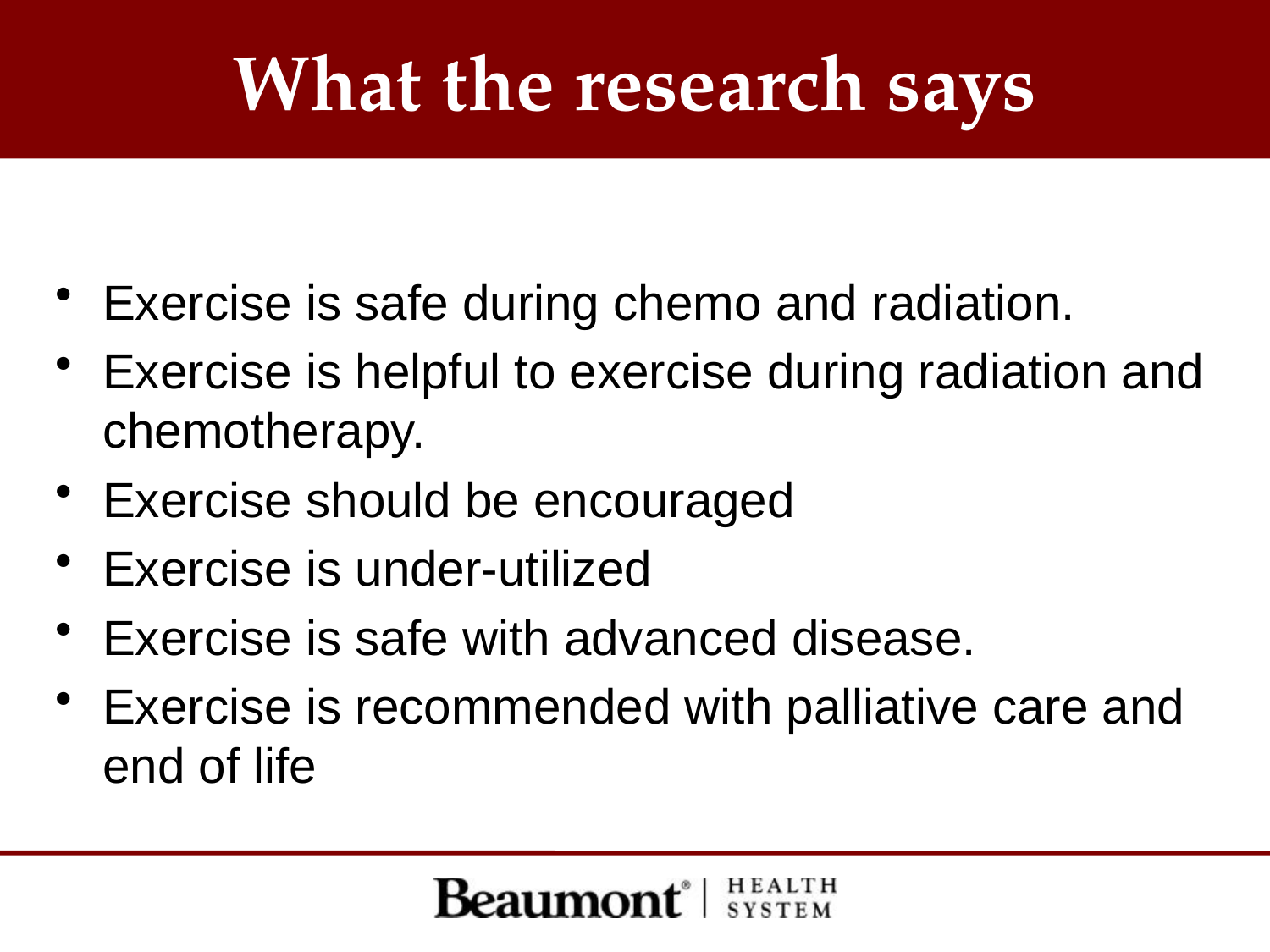

# What the research says
Exercise is safe during chemo and radiation.
Exercise is helpful to exercise during radiation and chemotherapy.
Exercise should be encouraged
Exercise is under-utilized
Exercise is safe with advanced disease.
Exercise is recommended with palliative care and end of life